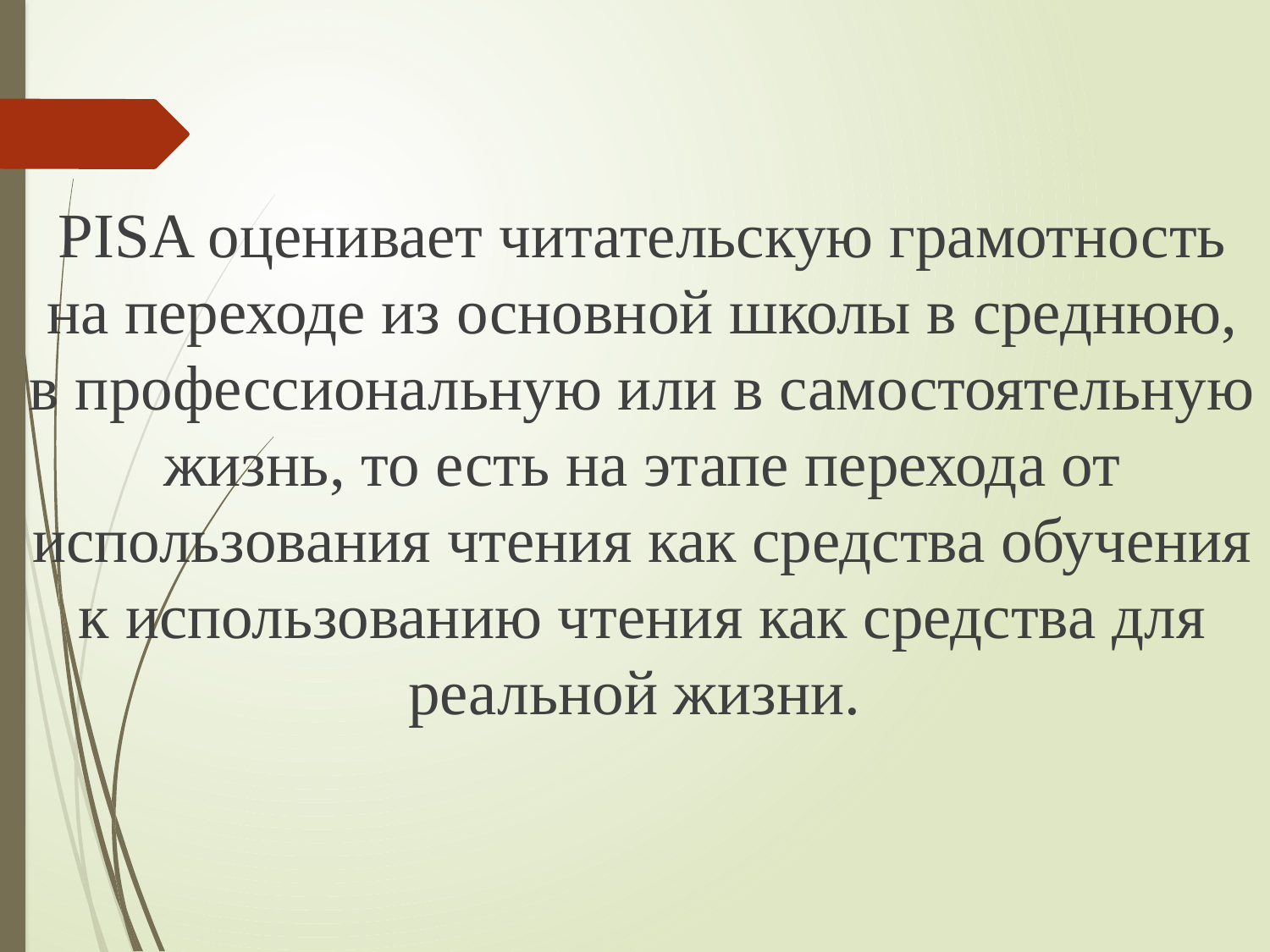

PISA оценивает читательскую грамотность на переходе из основной школы в среднюю, в профессиональную или в самостоятельную жизнь, то есть на этапе перехода от использования чтения как средства обучения к использованию чтения как средства для реальной жизни.